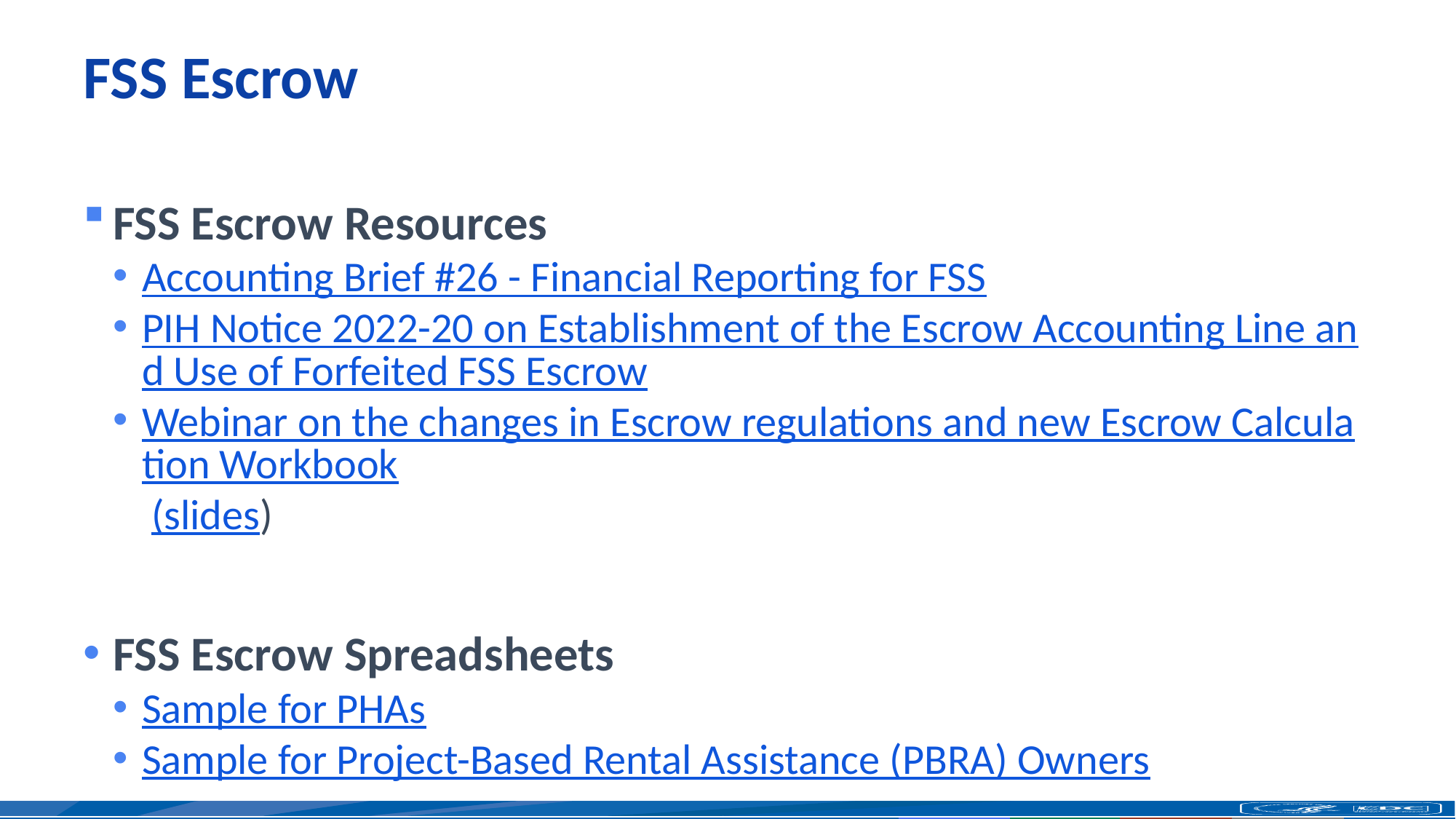

# FSS Escrow
FSS Escrow Resources
Accounting Brief #26 - Financial Reporting for FSS
PIH Notice 2022-20 on Establishment of the Escrow Accounting Line and Use of Forfeited FSS Escrow
Webinar on the changes in Escrow regulations and new Escrow Calculation Workbook (slides)

FSS Escrow Spreadsheets
Sample for PHAs
Sample for Project-Based Rental Assistance (PBRA) Owners​​